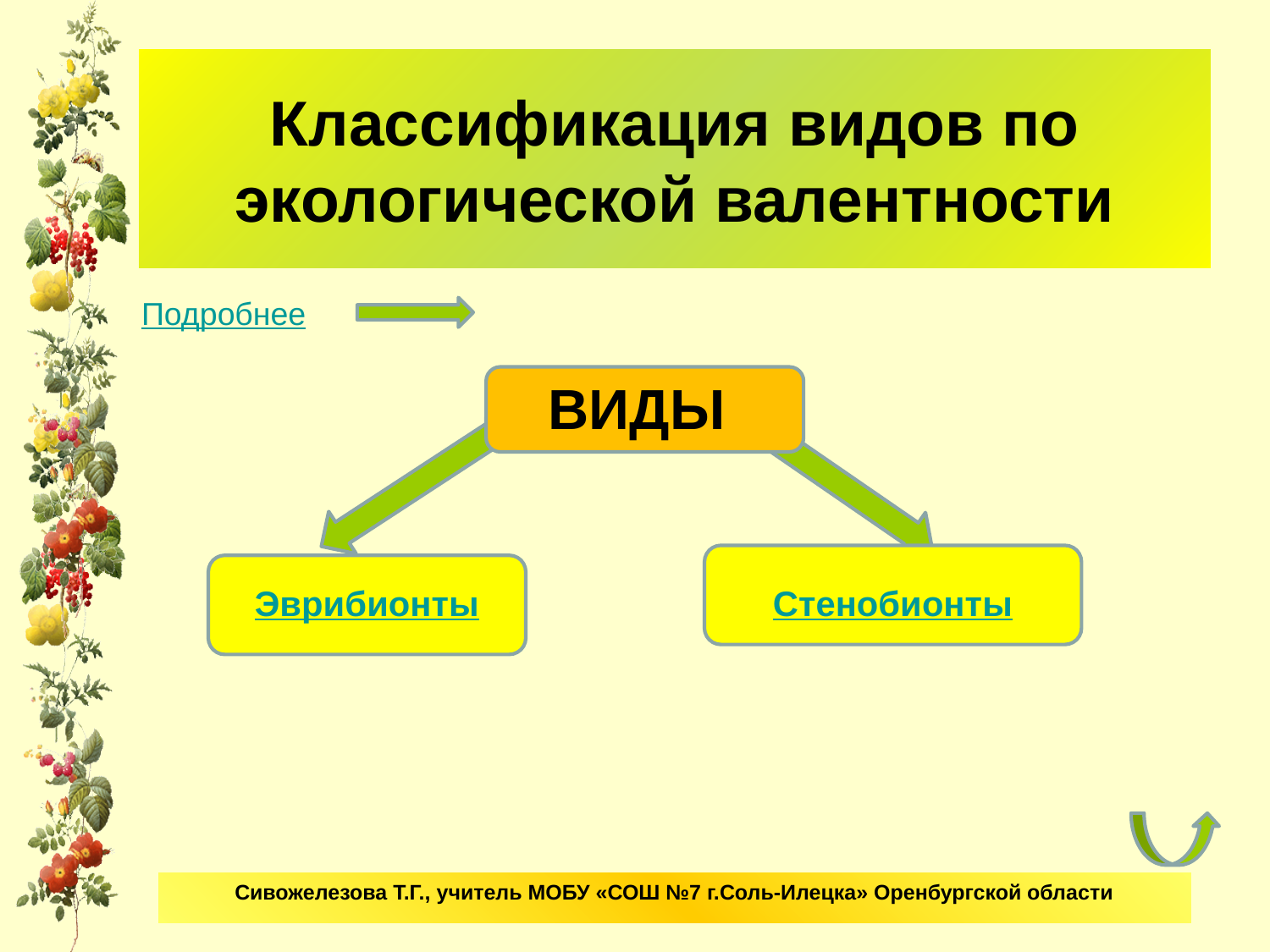

# Классификация видов по экологической валентности
Подробнее

ВИДЫ

Эврибионты
Стенобионты

Сивожелезова Т.Г., учитель МОБУ «СОШ №7 г.Соль-Илецка» Оренбургской области